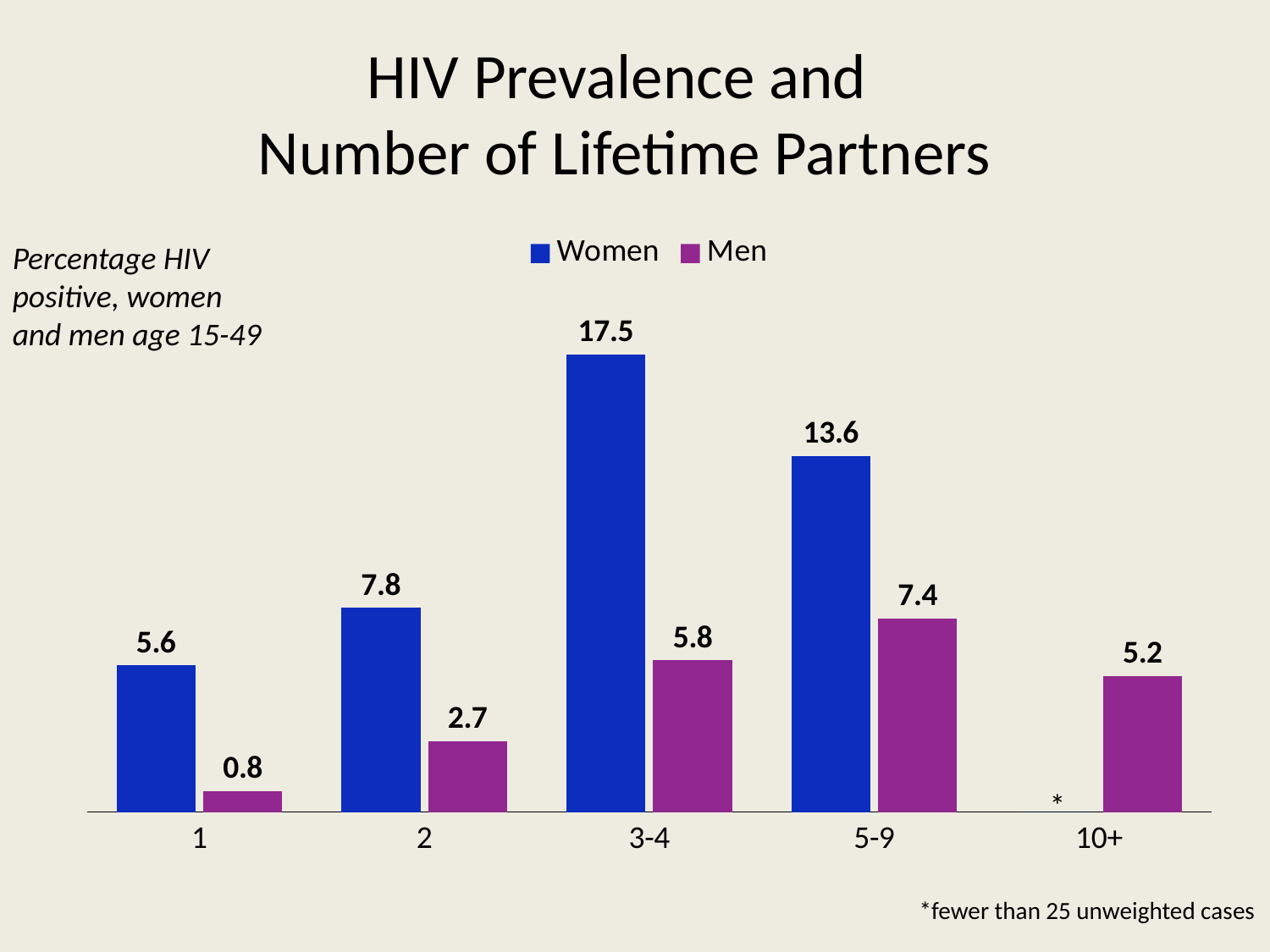

# HIV Prevalence and Number of Lifetime Partners

### Chart

| Category | Women | Men |
|---|---|---|
| 1 | 5.6 | 0.8 |
| 2 | 7.8 | 2.7 |
| 3-4 | 17.5 | 5.8 |
| 5-9 | 13.6 | 7.4 |
| 10+ | 0.0 | 5.2 |
Percentage HIV positive, women and men age 15-49
*fewer than 25 unweighted cases